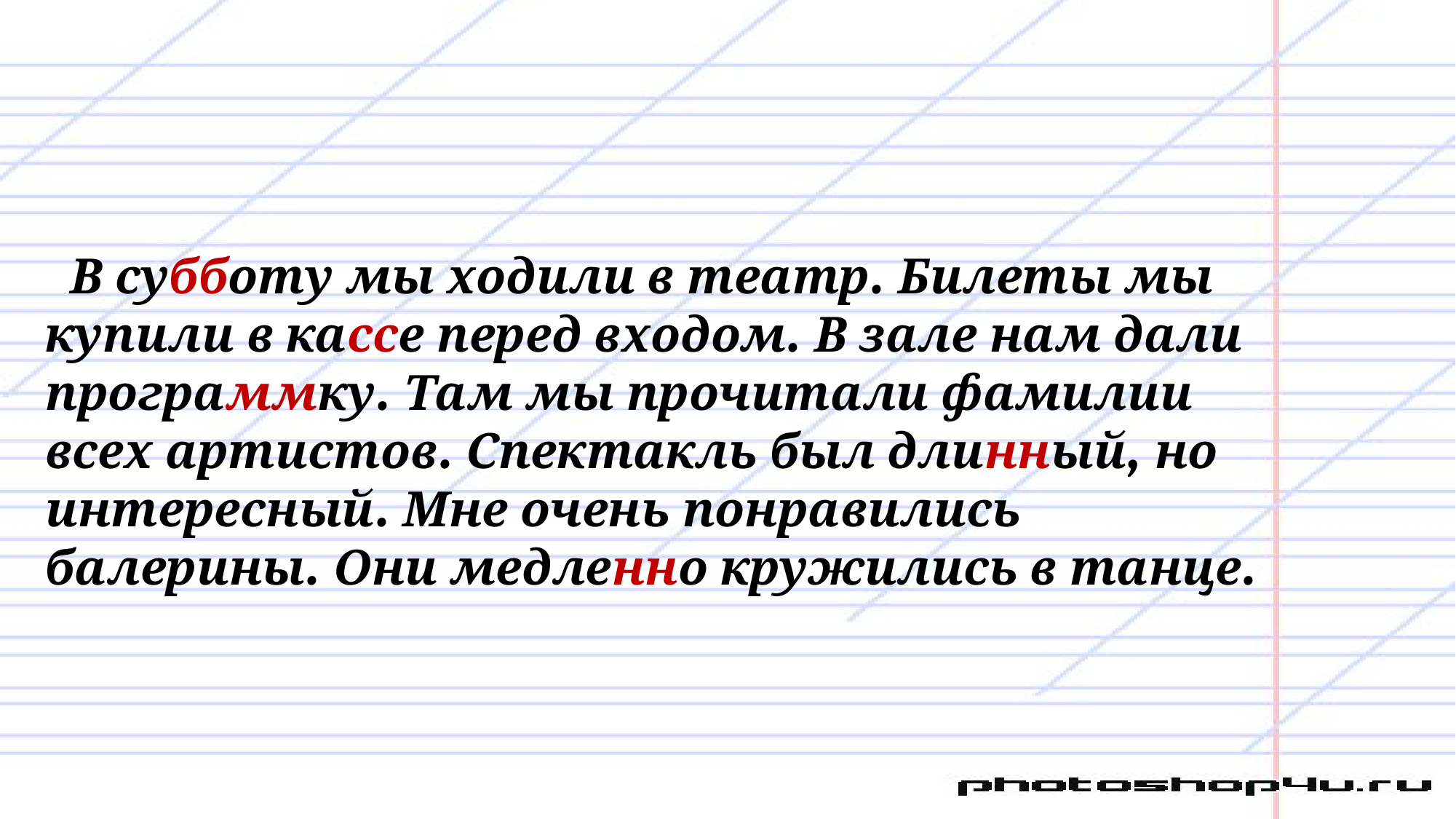

В субботу мы ходили в театр. Билеты мы купили в кассе перед входом. В зале нам дали программку. Там мы прочитали фамилии всех артистов. Спектакль был длинный, но интересный. Мне очень понравились балерины. Они медленно кружились в танце.